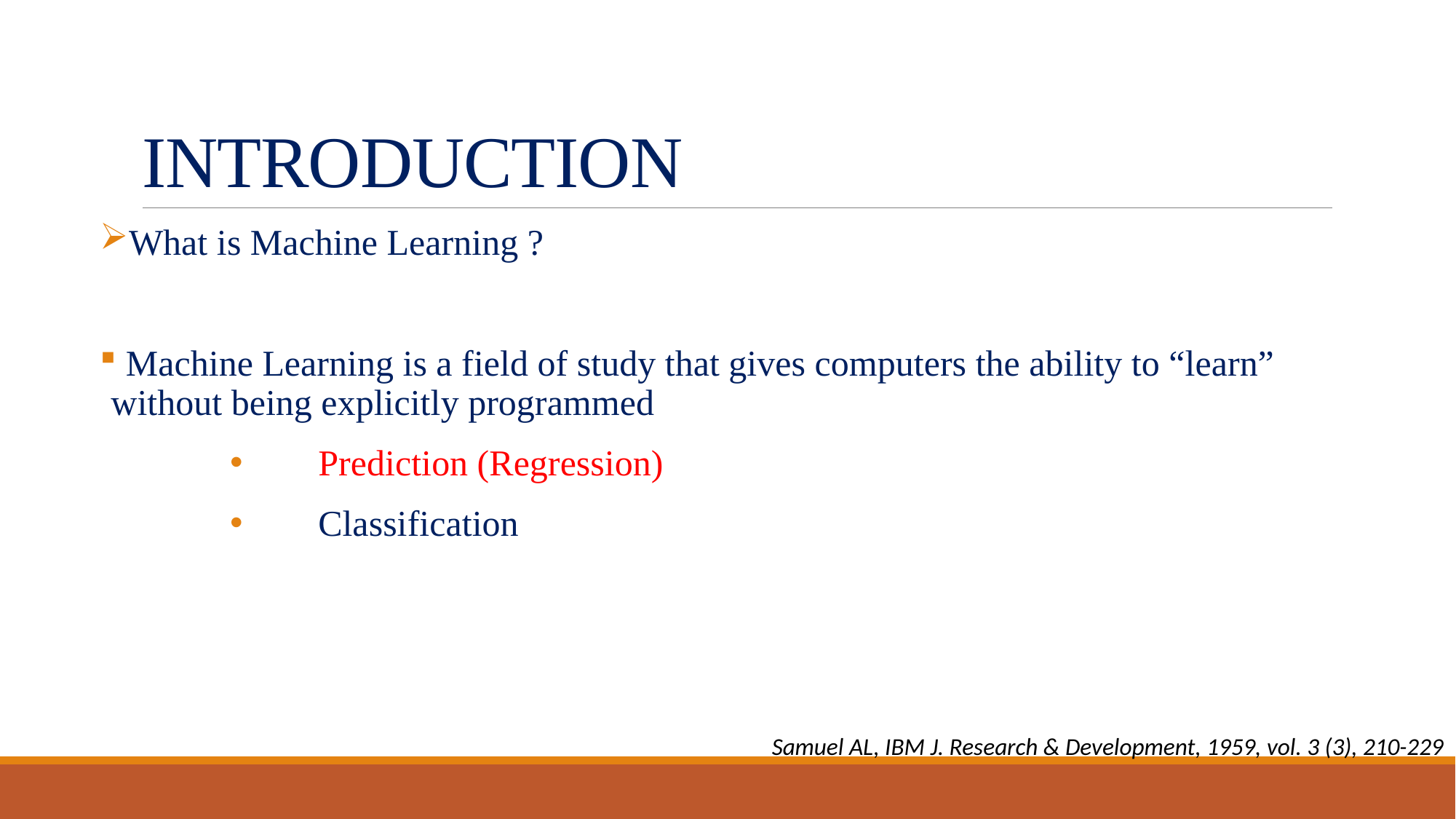

# INTRODUCTION
What is Machine Learning ?

 Machine Learning is a field of study that gives computers the ability to “learn” without being explicitly programmed
 	Prediction (Regression)
	Classification

Samuel AL, IBM J. Research & Development, 1959, vol. 3 (3), 210-229